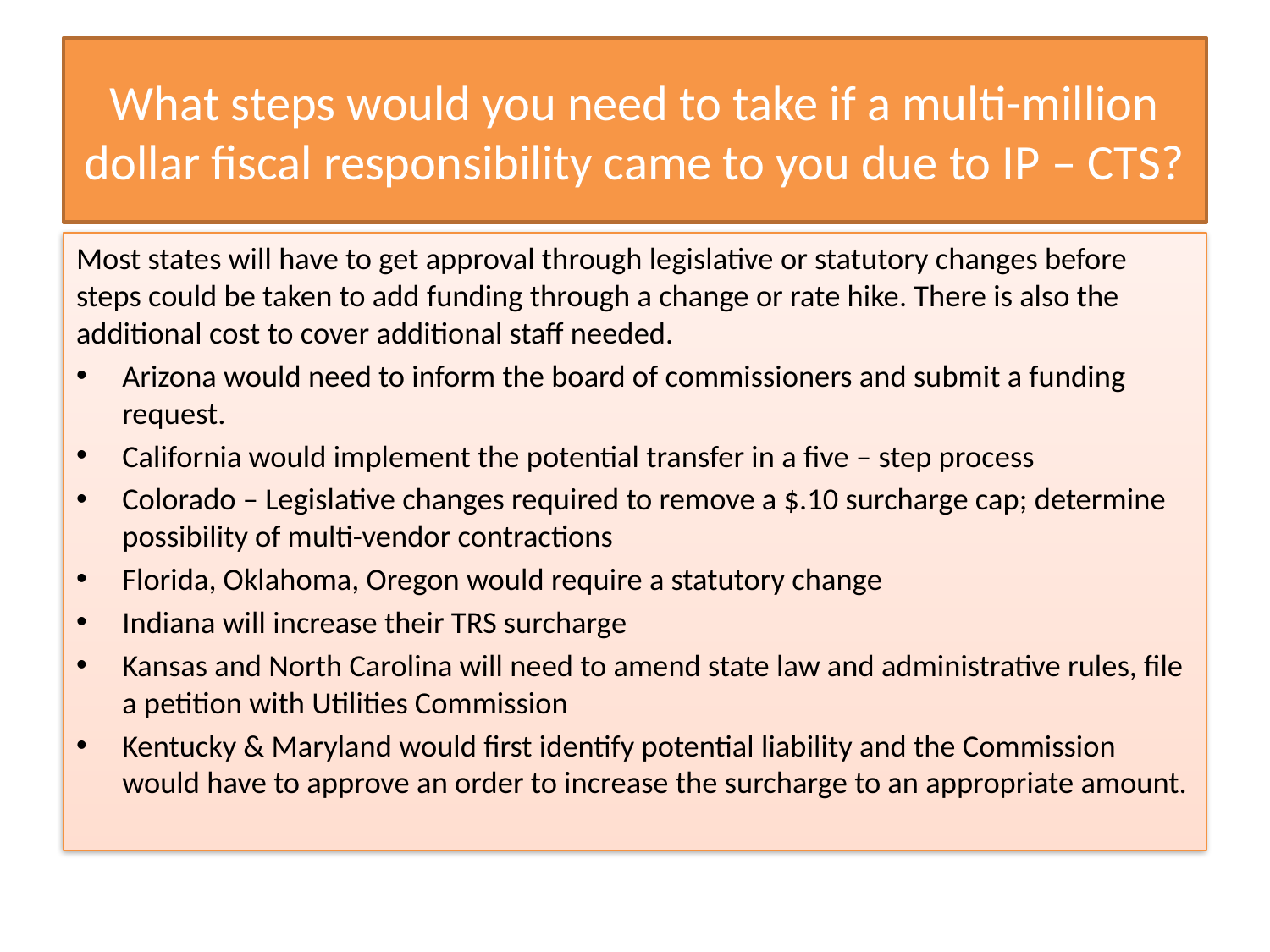

# What steps would you need to take if a multi-million dollar fiscal responsibility came to you due to IP – CTS?
Most states will have to get approval through legislative or statutory changes before steps could be taken to add funding through a change or rate hike. There is also the additional cost to cover additional staff needed.
Arizona would need to inform the board of commissioners and submit a funding request.
California would implement the potential transfer in a five – step process
Colorado – Legislative changes required to remove a $.10 surcharge cap; determine possibility of multi-vendor contractions
Florida, Oklahoma, Oregon would require a statutory change
Indiana will increase their TRS surcharge
Kansas and North Carolina will need to amend state law and administrative rules, file a petition with Utilities Commission
Kentucky & Maryland would first identify potential liability and the Commission would have to approve an order to increase the surcharge to an appropriate amount.